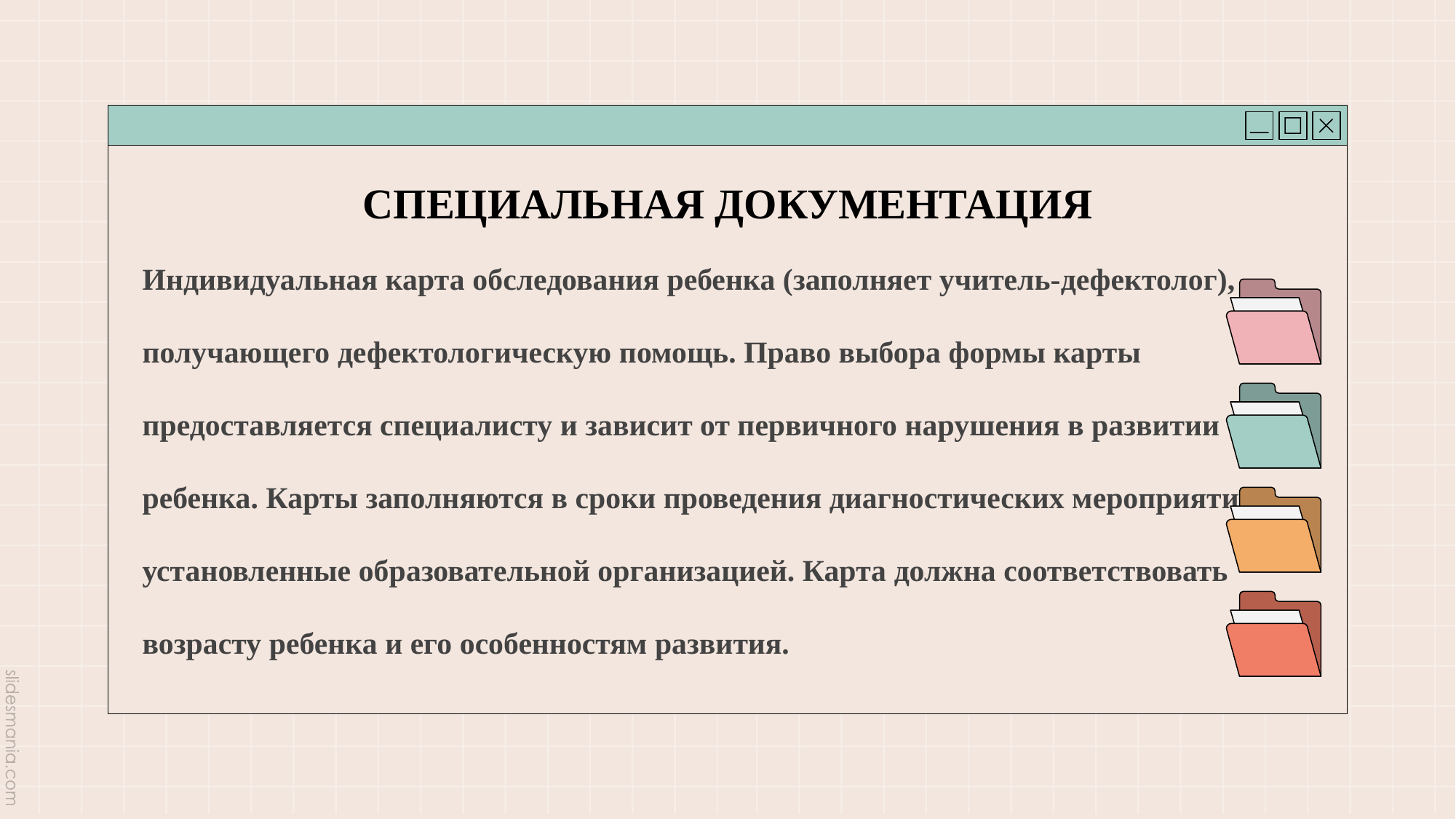

# СПЕЦИАЛЬНАЯ ДОКУМЕНТАЦИЯ
Индивидуальная карта обследования ребенка (заполняет учитель-дефектолог), получающего дефектологическую помощь. Право выбора формы карты предоставляется специалисту и зависит от первичного нарушения в развитии ребенка. Карты заполняются в сроки проведения диагностических мероприятий, установленные образовательной организацией. Карта должна соответствовать возрасту ребенка и его особенностям развития.